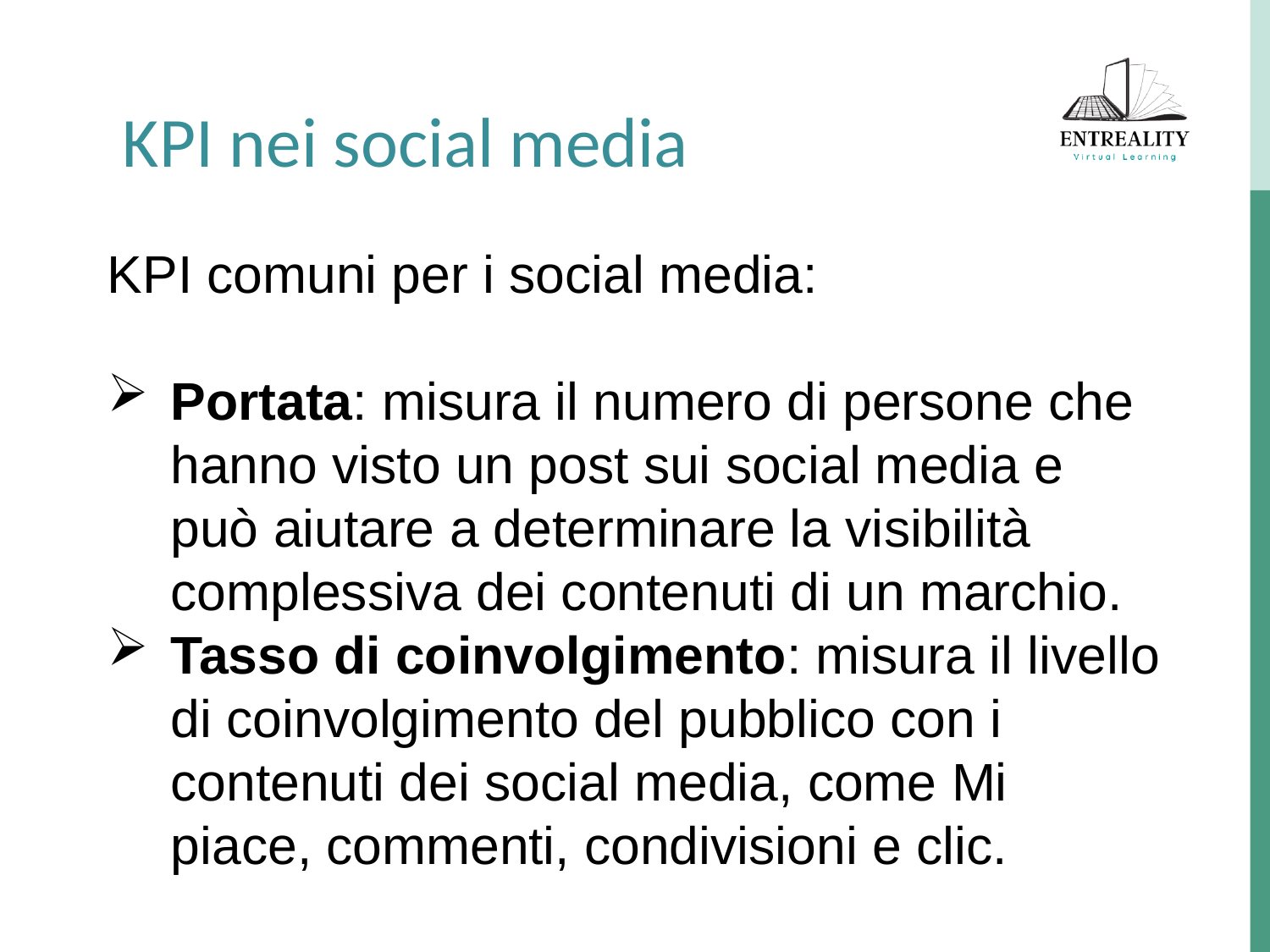

KPI nei social media
KPI comuni per i social media:

Portata: misura il numero di persone che hanno visto un post sui social media e può aiutare a determinare la visibilità complessiva dei contenuti di un marchio.
Tasso di coinvolgimento: misura il livello di coinvolgimento del pubblico con i contenuti dei social media, come Mi piace, commenti, condivisioni e clic.